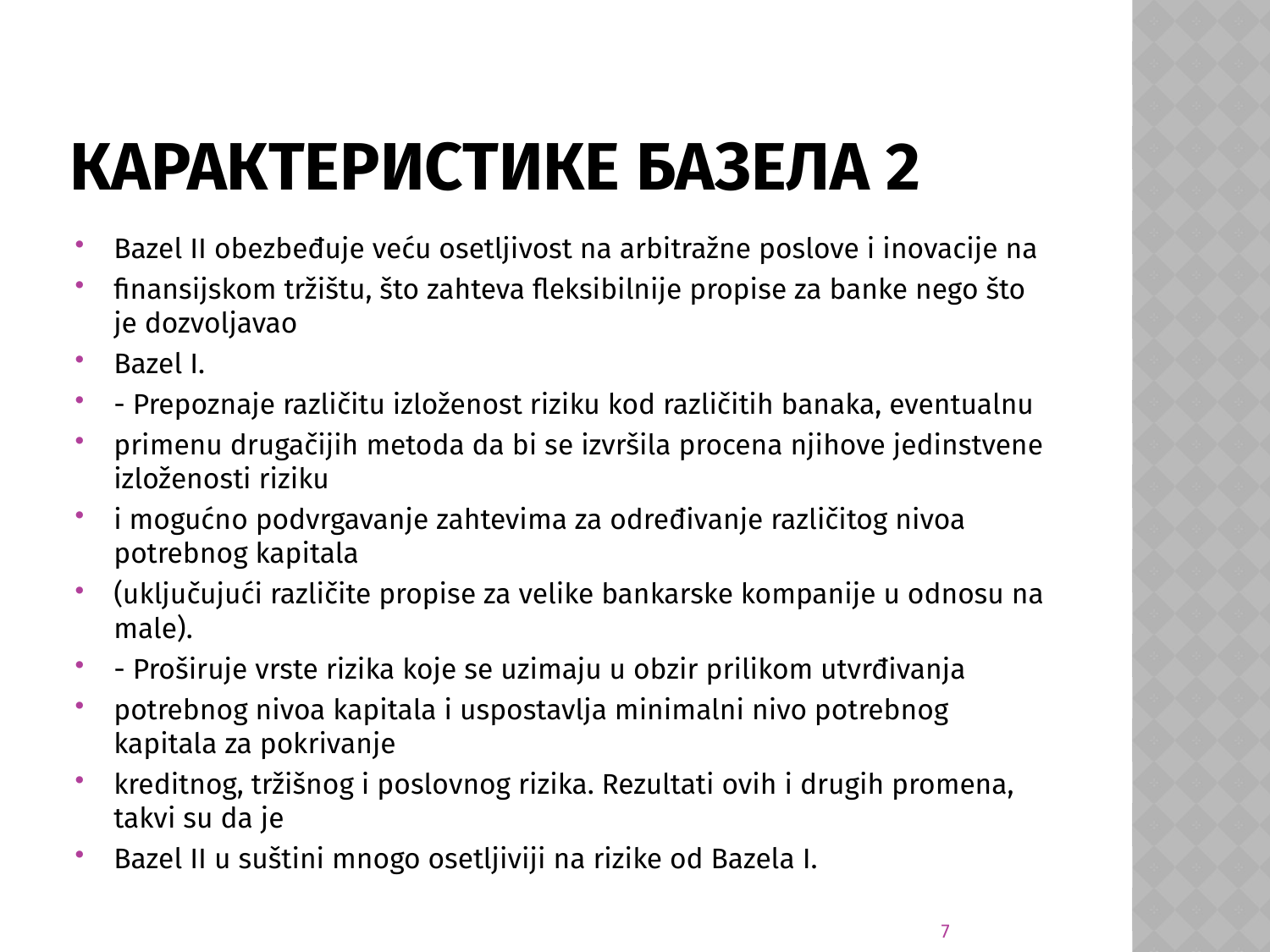

# Карактеристике базела 2
Bazel II obezbeđuje veću osetljivost na arbitražne poslove i inovacije na
finansijskom tržištu, što zahteva fleksibilnije propise za banke nego što je dozvoljavao
Bazel I.
- Prepoznaje različitu izloženost riziku kod različitih banaka, eventualnu
primenu drugačijih metoda da bi se izvršila procena njihove jedinstvene izloženosti riziku
i mogućno podvrgavanje zahtevima za određivanje različitog nivoa potrebnog kapitala
(uključujući različite propise za velike bankarske kompanije u odnosu na male).
- Proširuje vrste rizika koje se uzimaju u obzir prilikom utvrđivanja
potrebnog nivoa kapitala i uspostavlja minimalni nivo potrebnog kapitala za pokrivanje
kreditnog, tržišnog i poslovnog rizika. Rezultati ovih i drugih promena, takvi su da je
Bazel II u suštini mnogo osetljiviji na rizike od Bazela I.
7